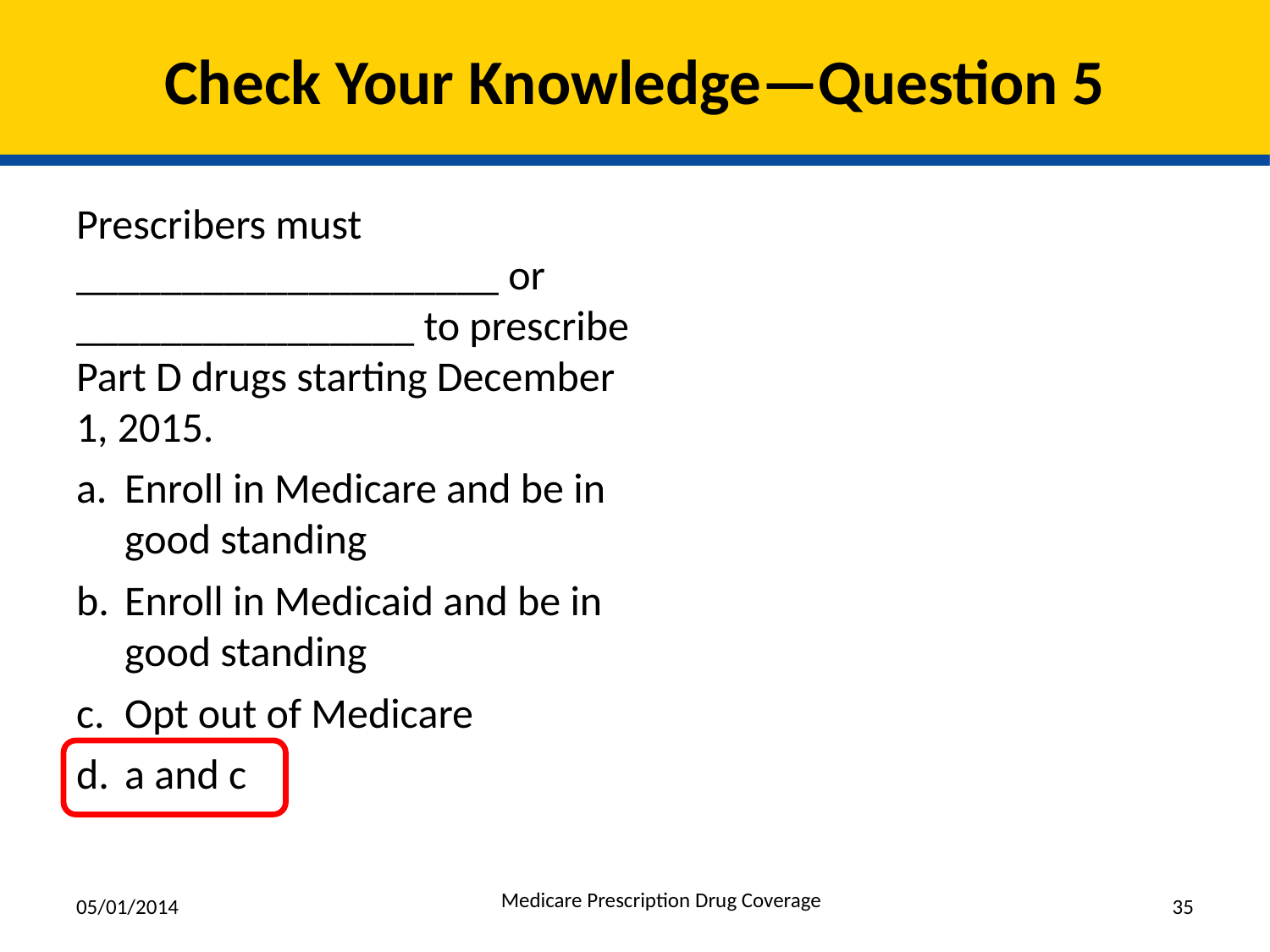

# Check Your Knowledge—Question 5
Prescribers must ____________________ or ________________ to prescribe Part D drugs starting December 1, 2015.
Enroll in Medicare and be in good standing
Enroll in Medicaid and be in good standing
Opt out of Medicare
a and c

05/01/2014
Medicare Prescription Drug Coverage
35